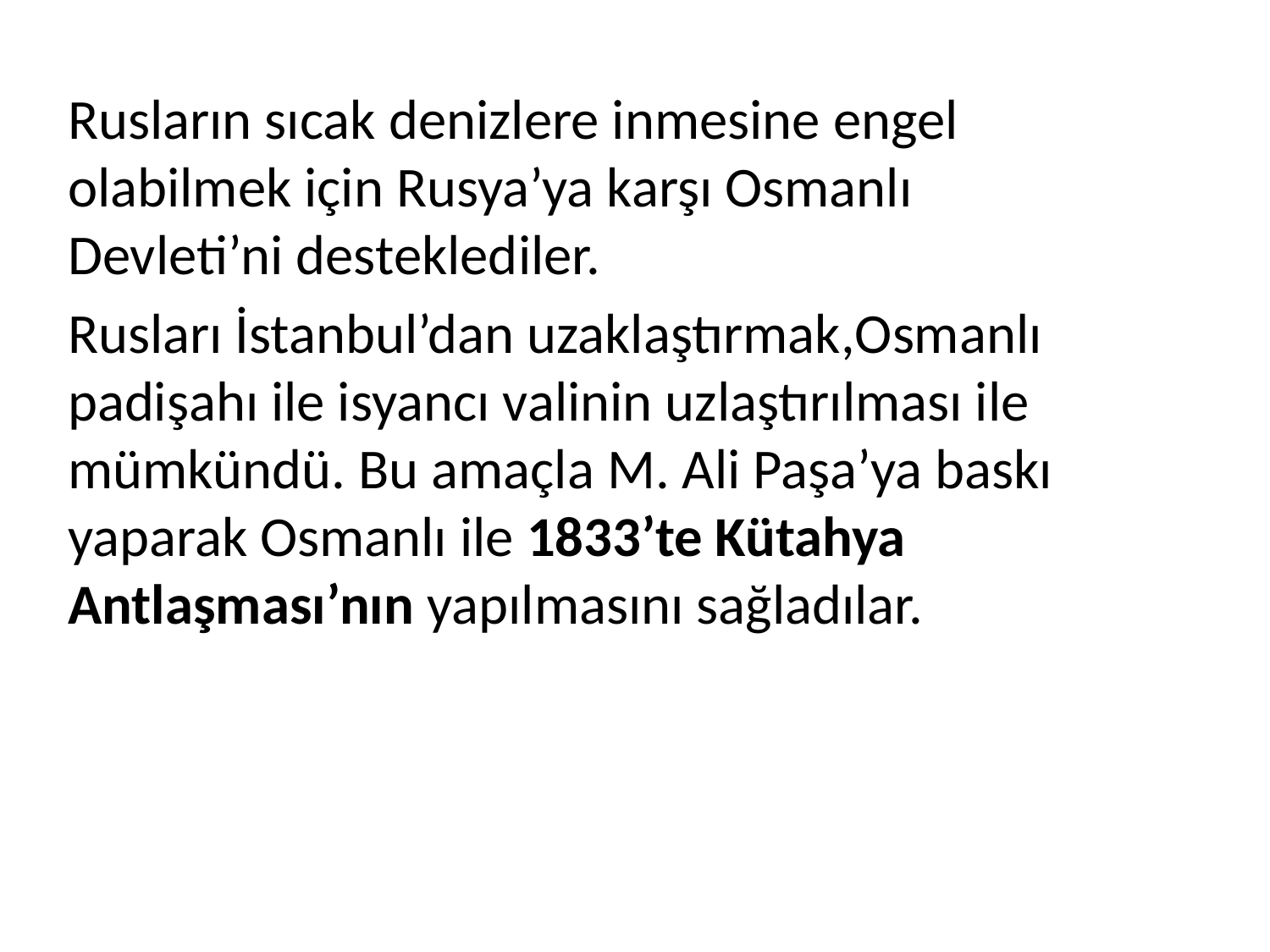

Rusların sıcak denizlere inmesine engel olabilmek için Rusya’ya karşı Osmanlı Devleti’ni desteklediler.
Rusları İstanbul’dan uzaklaştırmak,Osmanlı padişahı ile isyancı valinin uzlaştırılması ile mümkündü. Bu amaçla M. Ali Paşa’ya baskı yaparak Osmanlı ile 1833’te Kütahya Antlaşması’nın yapılmasını sağladılar.